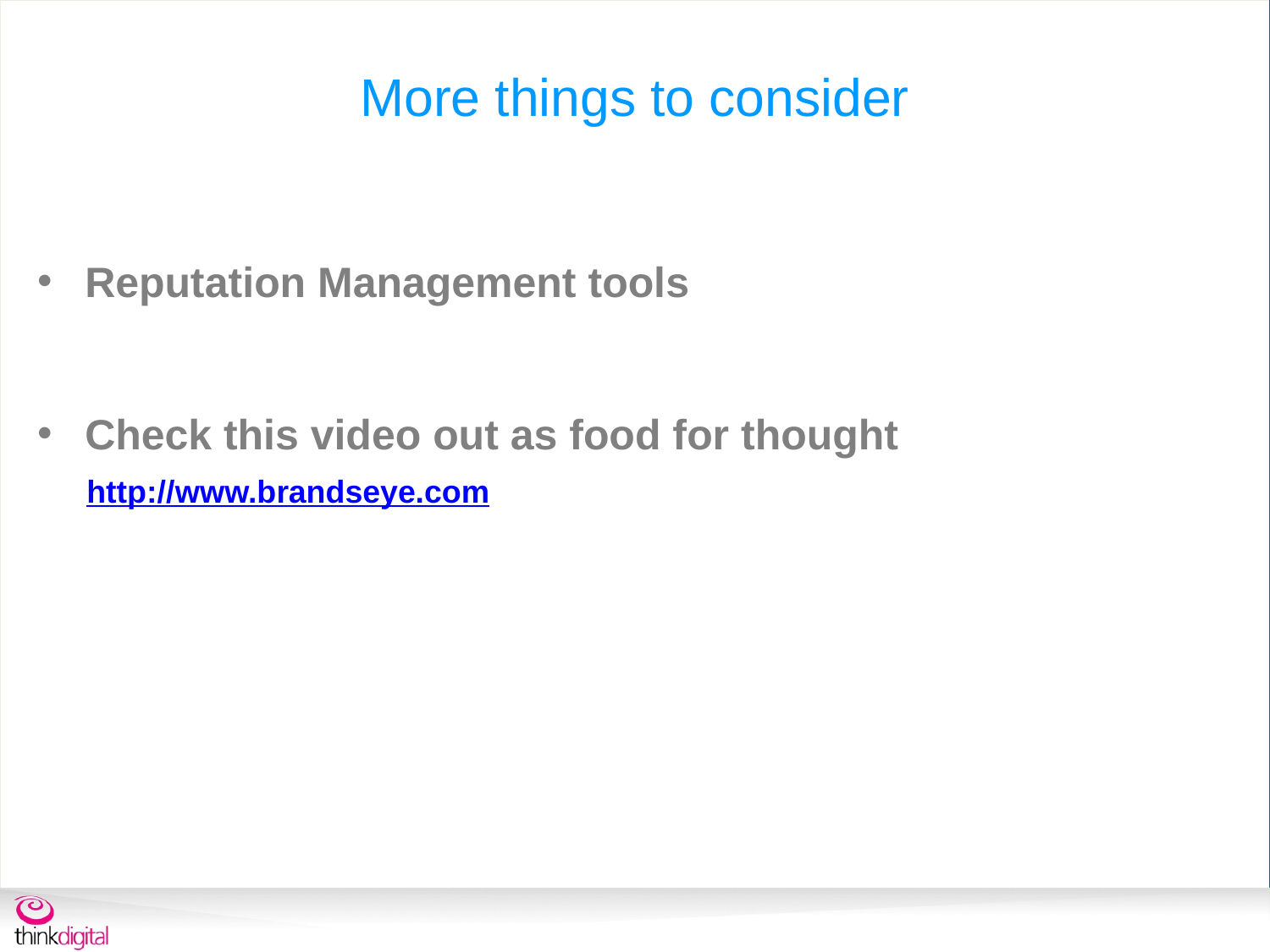

# More things to consider

Reputation Management tools

Check this video out as food for thought

http://www.brandseye.com